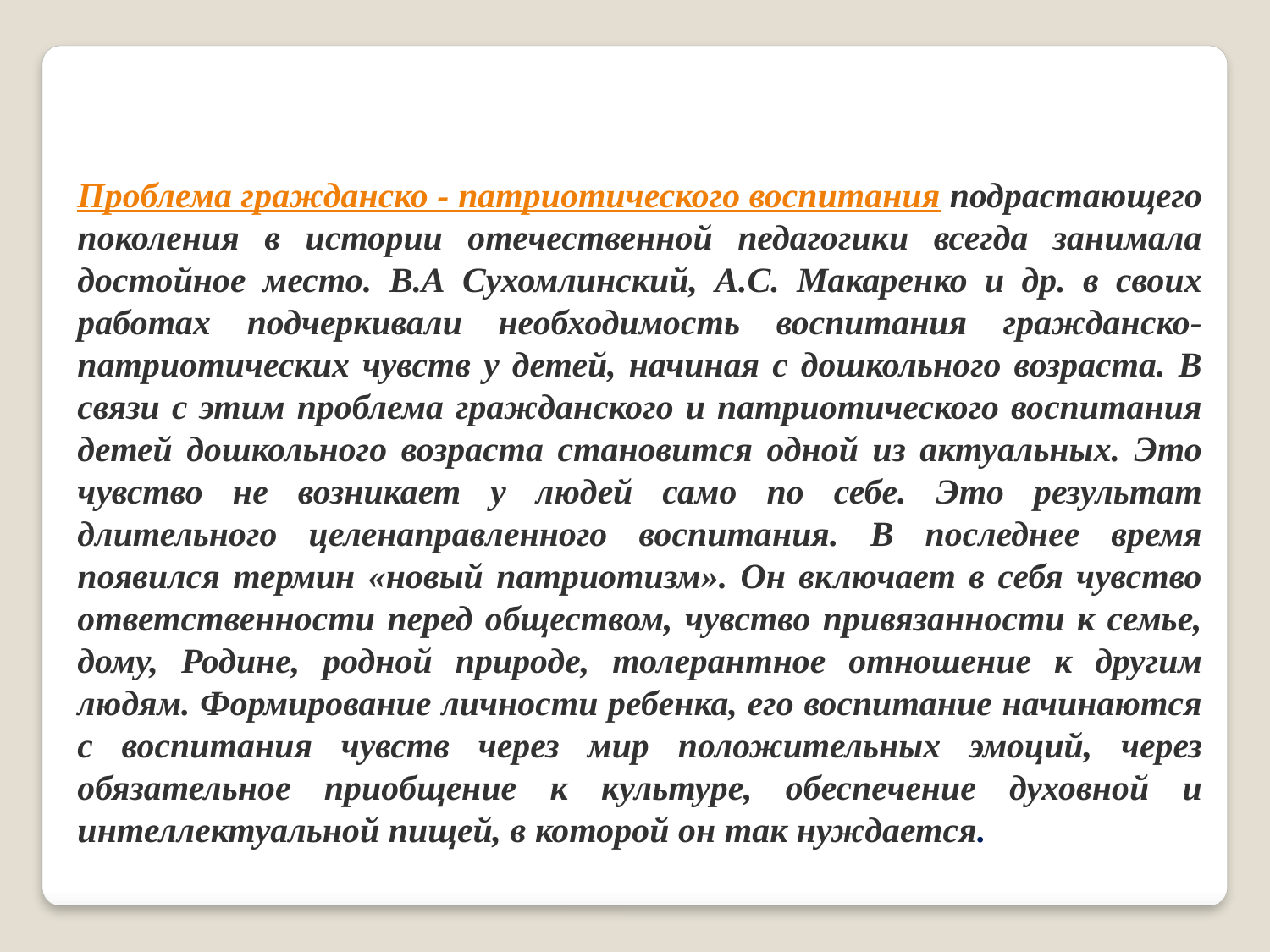

Проблема гражданско - патриотического воспитания подрастающего поколения в истории отечественной педагогики всегда занимала достойное место. В.А Сухомлинский, А.С. Макаренко и др. в своих работах подчеркивали необходимость воспитания гражданско-патриотических чувств у детей, начиная с дошкольного возраста. В связи с этим проблема гражданского и патриотического воспитания детей дошкольного возраста становится одной из актуальных. Это чувство не возникает у людей само по себе. Это результат длительного целенаправленного воспитания. В последнее время появился термин «новый патриотизм». Он включает в себя чувство ответственности перед обществом, чувство привязанности к семье, дому, Родине, родной природе, толерантное отношение к другим людям. Формирование личности ребенка, его воспитание начинаются с воспитания чувств через мир положительных эмоций, через обязательное приобщение к культуре, обеспечение духовной и интеллектуальной пищей, в которой он так нуждается.